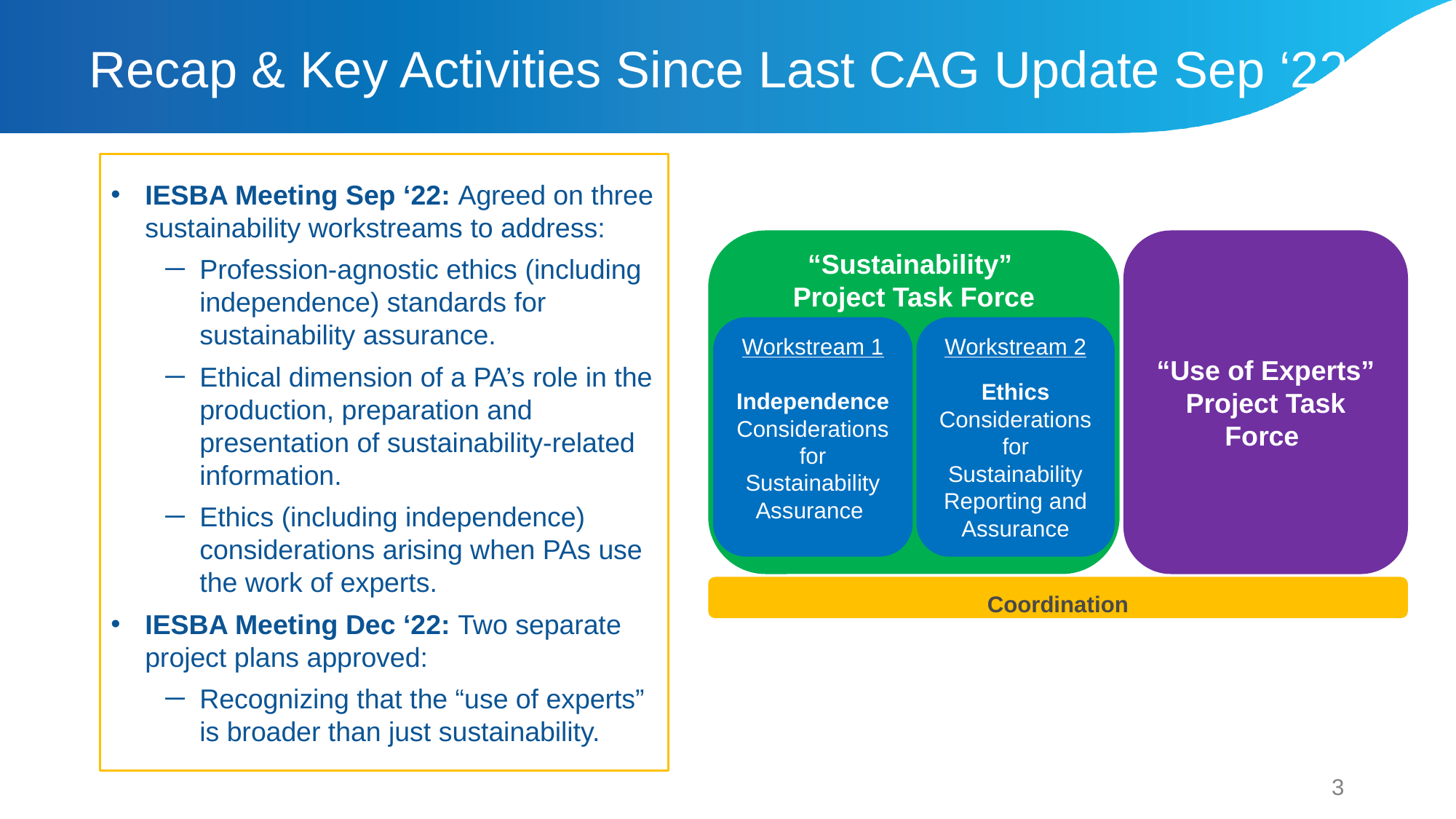

# Recap & Key Activities Since Last CAG Update Sep ‘22
IESBA Meeting Sep ‘22: Agreed on three sustainability workstreams to address:
Profession-agnostic ethics (including independence) standards for sustainability assurance.
Ethical dimension of a PA’s role in the production, preparation and presentation of sustainability-related information.
Ethics (including independence) considerations arising when PAs use the work of experts.
IESBA Meeting Dec ‘22: Two separate project plans approved:
Recognizing that the “use of experts” is broader than just sustainability.
“Sustainability”
Project Task Force

Workstream 1

Independence Considerations for Sustainability Assurance

Workstream 2
Ethics Considerations for Sustainability Reporting and Assurance
“Use of Experts” Project Task Force
Coordination

3